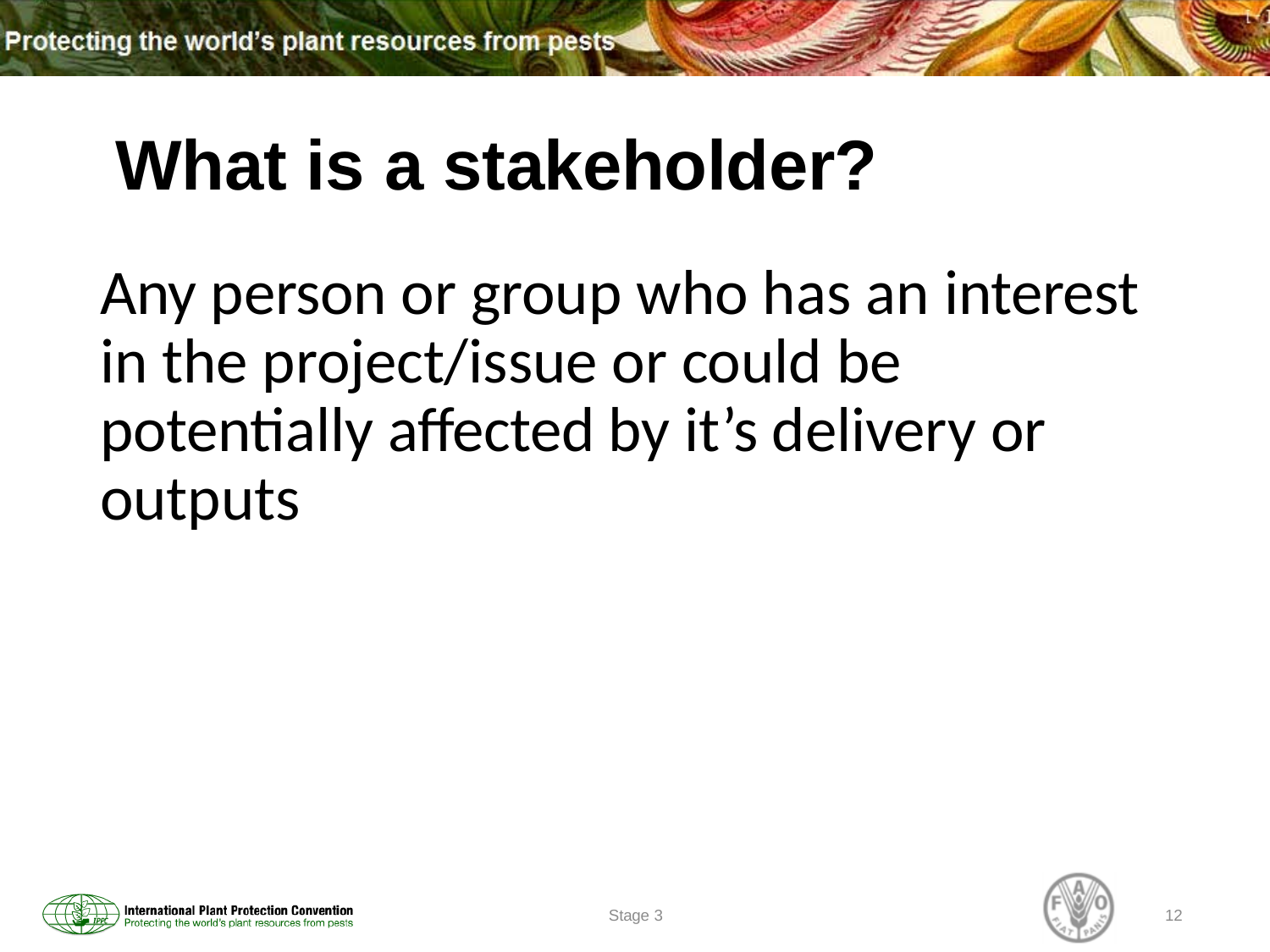

# What is a stakeholder?
Any person or group who has an interest in the project/issue or could be potentially affected by it’s delivery or outputs
Stage 3
12